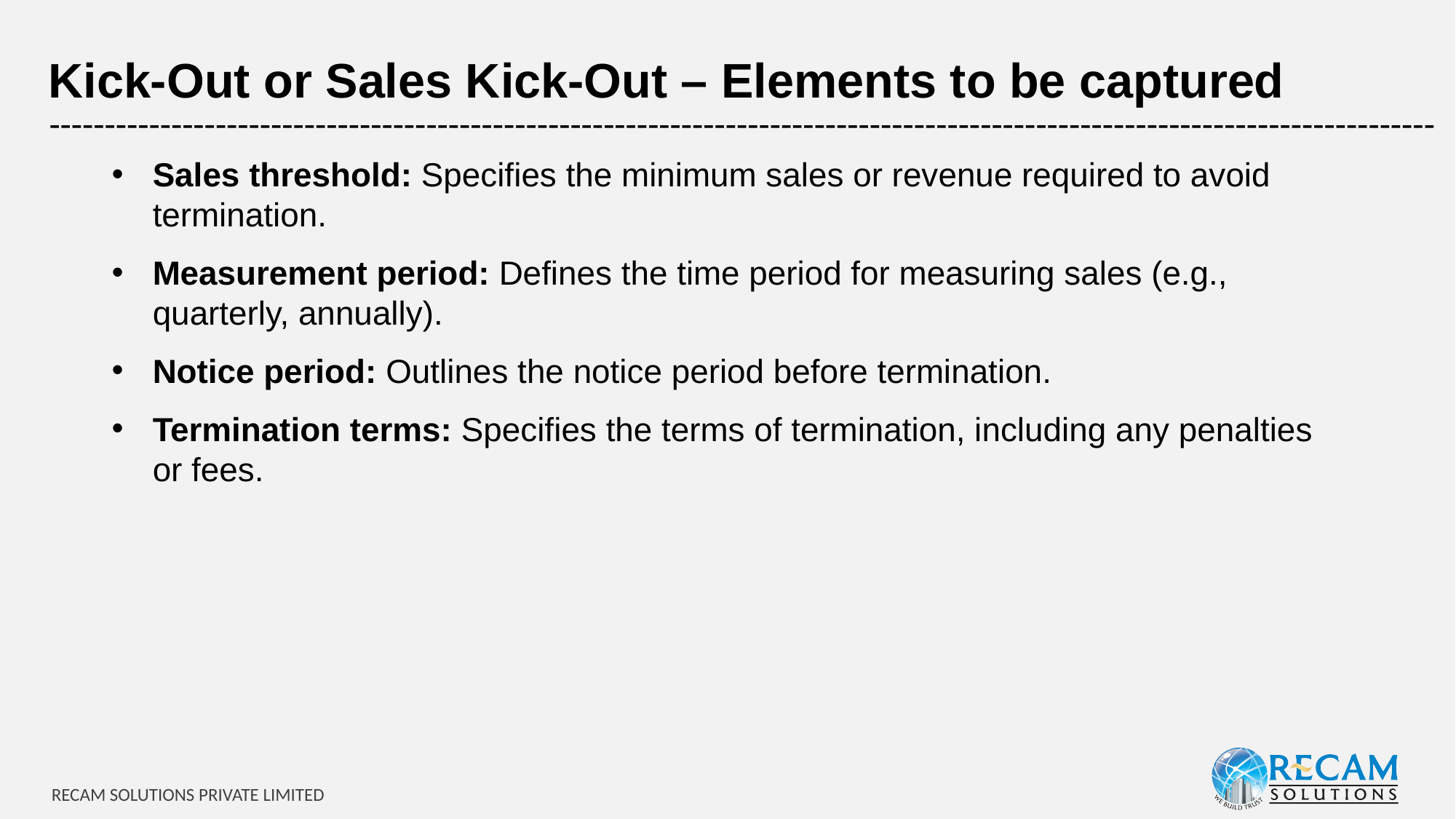

Kick-Out or Sales Kick-Out – Elements to be captured
-----------------------------------------------------------------------------------------------------------------------------
Sales threshold: Specifies the minimum sales or revenue required to avoid termination.
Measurement period: Defines the time period for measuring sales (e.g., quarterly, annually).
Notice period: Outlines the notice period before termination.
Termination terms: Specifies the terms of termination, including any penalties or fees.
RECAM SOLUTIONS PRIVATE LIMITED